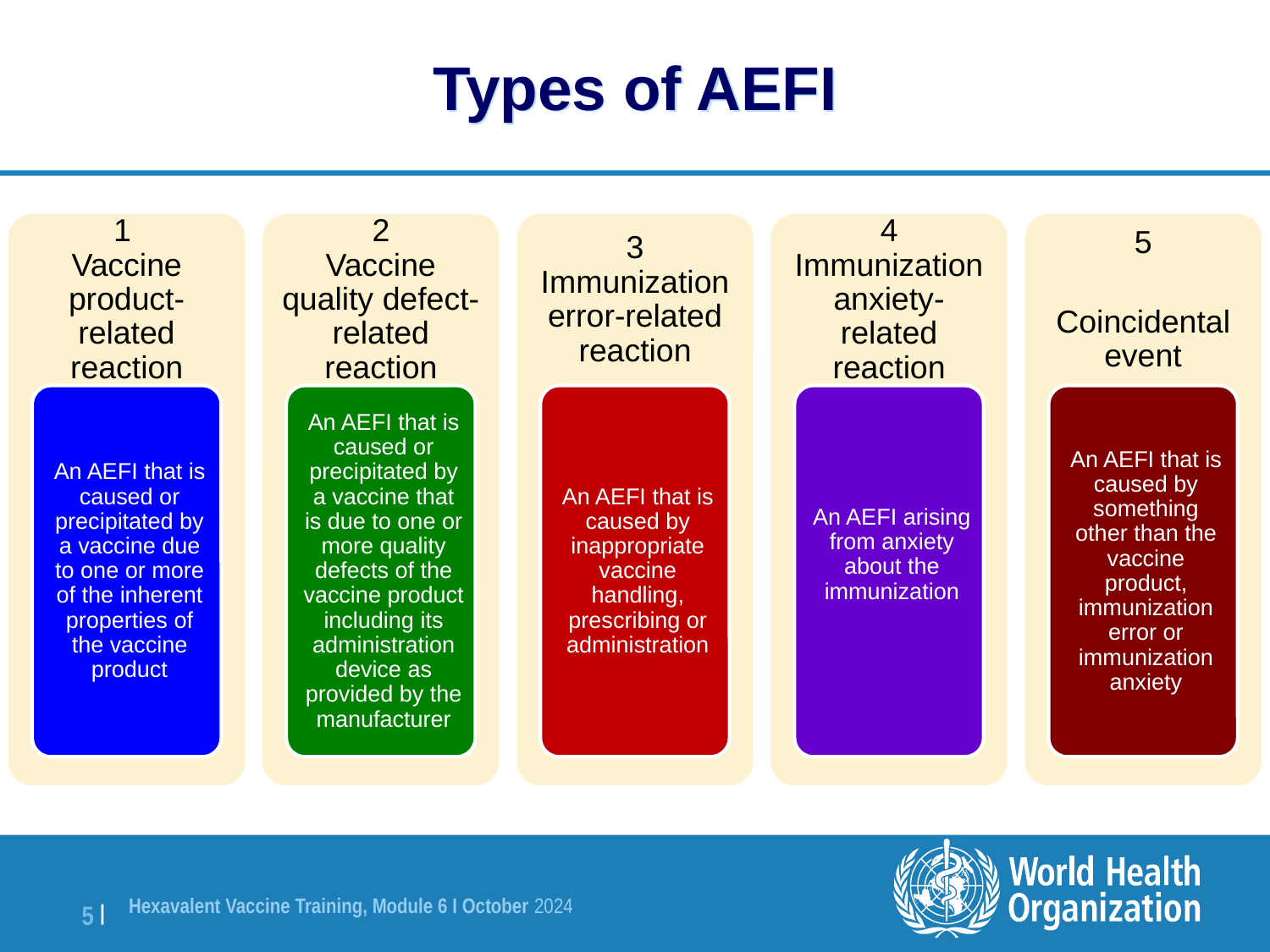

Types of AEFI

1
Vaccine product-related reaction
An AEFI that is caused or precipitated by a vaccine due to one or more of the inherent properties of the vaccine product
2
Vaccine quality defect-related reaction
An AEFI that is caused or precipitated by a vaccine that is due to one or more quality defects of the vaccine product including its administration device as provided by the manufacturer
3
Immunization error-related reaction
An AEFI that is caused by inappropriate vaccine handling, prescribing or administration
4
Immunization anxiety-related reaction
An AEFI arising from anxiety about the immunization

5
Coincidental event
An AEFI that is caused by something other than the vaccine product, immunization error or immunization anxiety